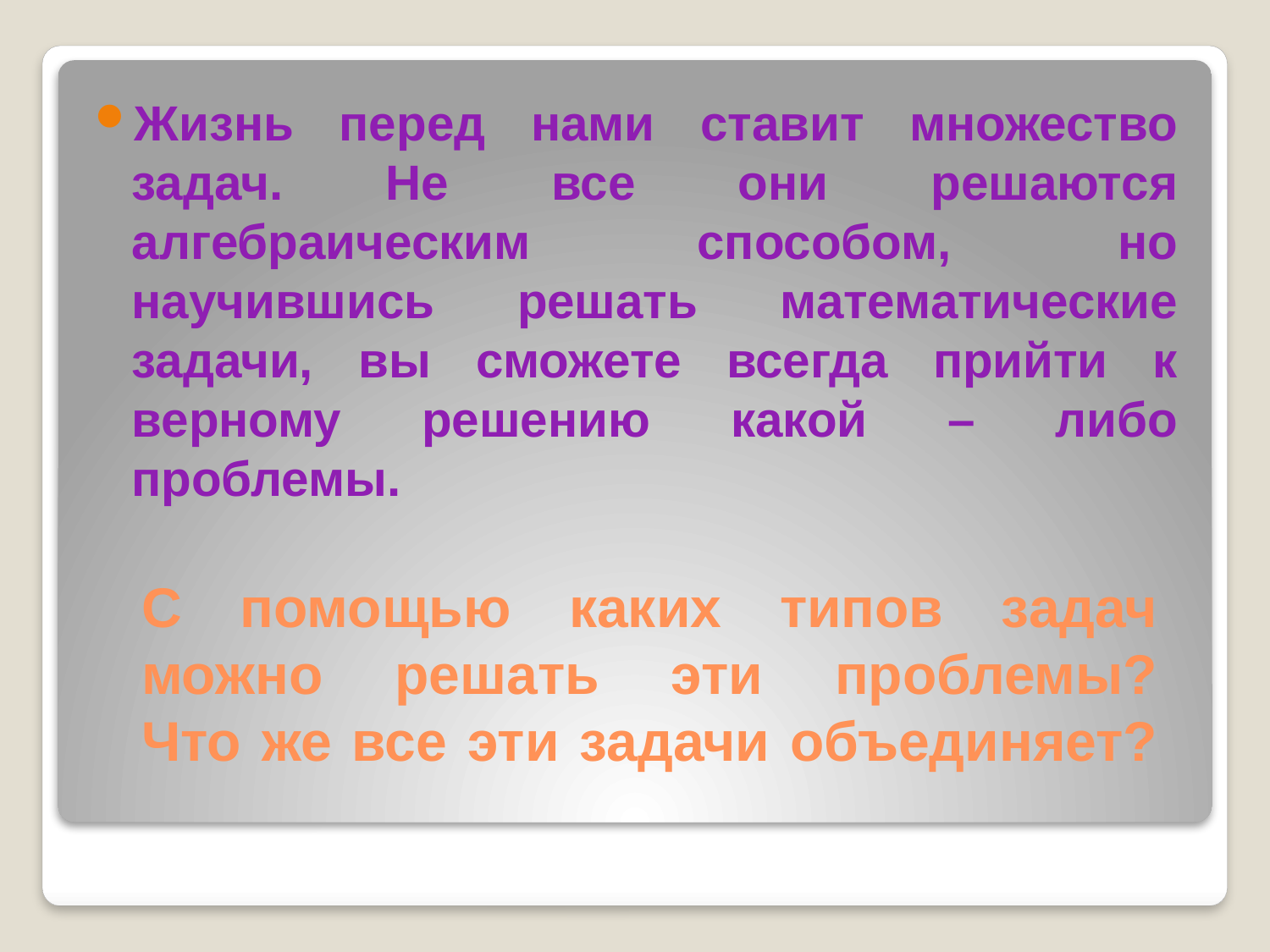

Жизнь перед нами ставит множество задач. Не все они решаются алгебраическим способом, но научившись решать математические задачи, вы сможете всегда прийти к верному решению какой – либо проблемы.

# С помощью каких типов задач можно решать эти проблемы? Что же все эти задачи объединяет?